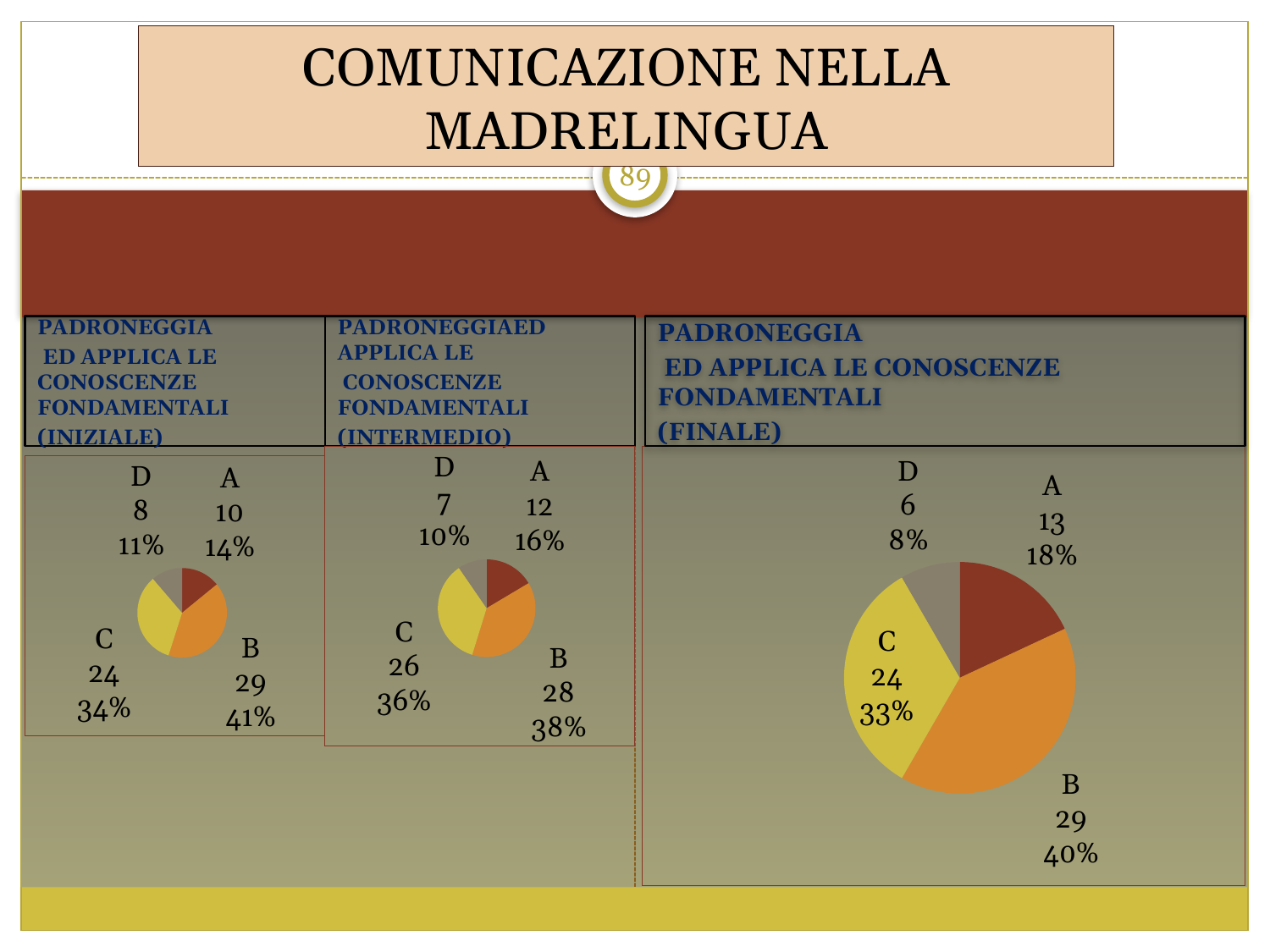

# COMUNICAZIONE NELLA MADRELINGUA
89
PADRONEGGIA
 ED APPLICA LE CONOSCENZE FONDAMENTALI
(INIZIALE)
PADRONEGGIAED APPLICA LE
 CONOSCENZE FONDAMENTALI
(INTERMEDIO)
PADRONEGGIA
 ED APPLICA LE CONOSCENZE FONDAMENTALI
(FINALE)

### Chart

| Category | Vendite |
|---|---|
| A | 12.0 |
| B | 28.0 |
| C | 26.0 |
| D | 7.0 |

### Chart

| Category | Vendite |
|---|---|
| A | 13.0 |
| B | 29.0 |
| C | 24.0 |
| D | 6.0 |

### Chart

| Category | Vendite |
|---|---|
| A | 10.0 |
| B | 29.0 |
| C | 24.0 |
| D | 8.0 |